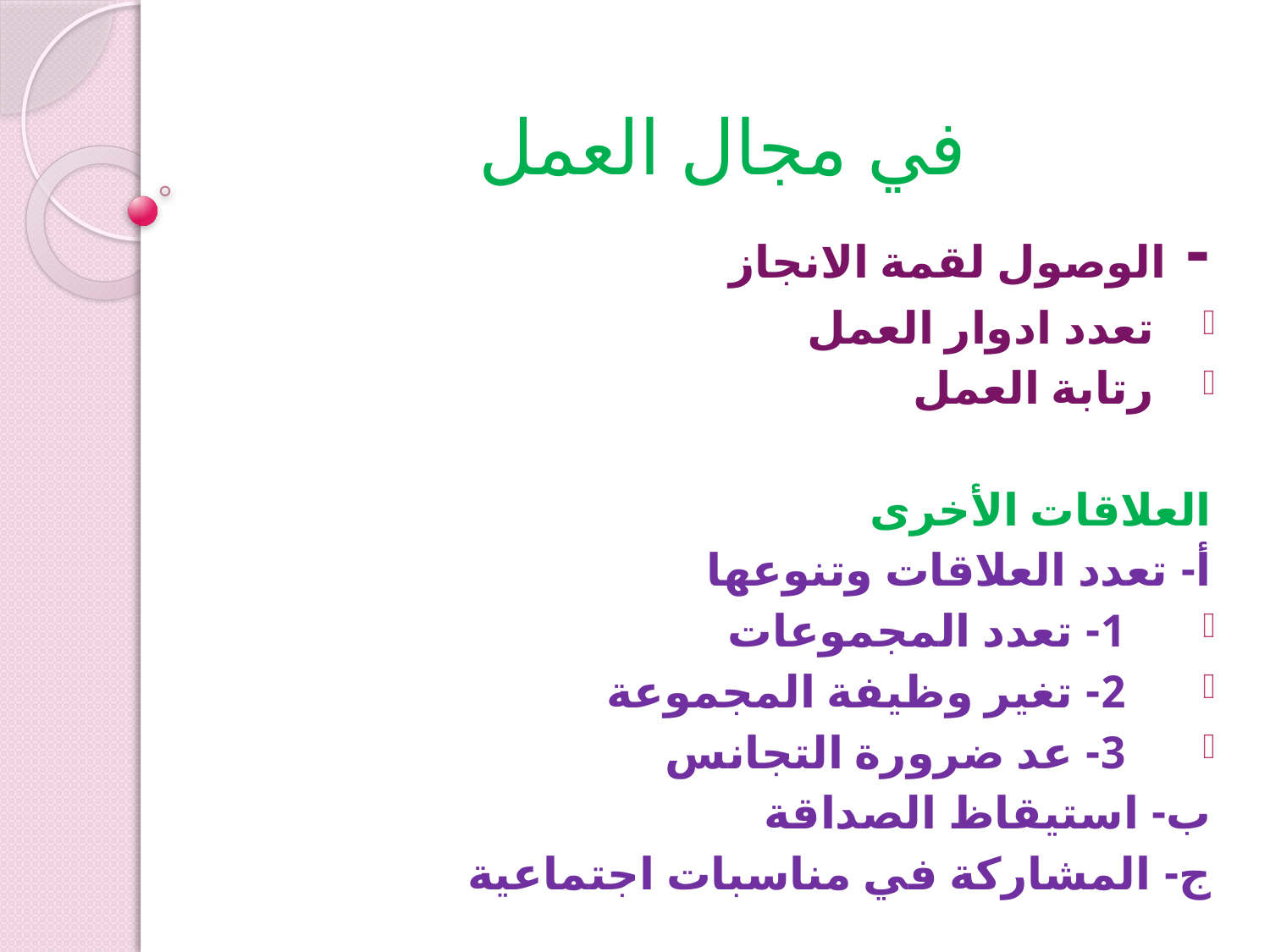

# في مجال العمل
- الوصول لقمة الانجاز
تعدد ادوار العمل
رتابة العمل

العلاقات الأخرى
أ- تعدد العلاقات وتنوعها
1- تعدد المجموعات
2- تغير وظيفة المجموعة
3- عد ضرورة التجانس
ب- استيقاظ الصداقة
ج- المشاركة في مناسبات اجتماعية